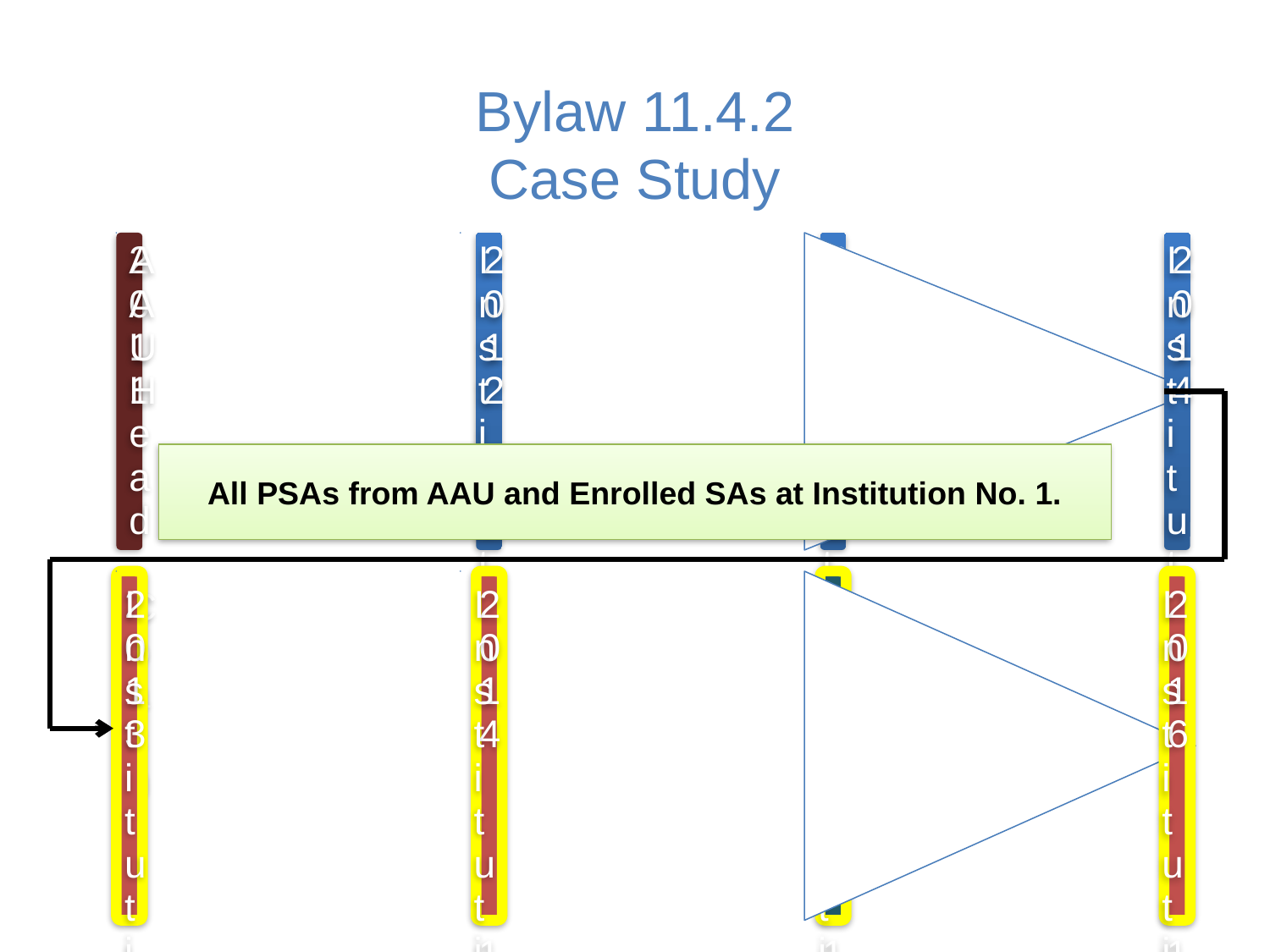

# Bylaw 11.4.2 Case Study
AAU
All PSAs from AAU and Enrolled SAs at Institution No. 1.